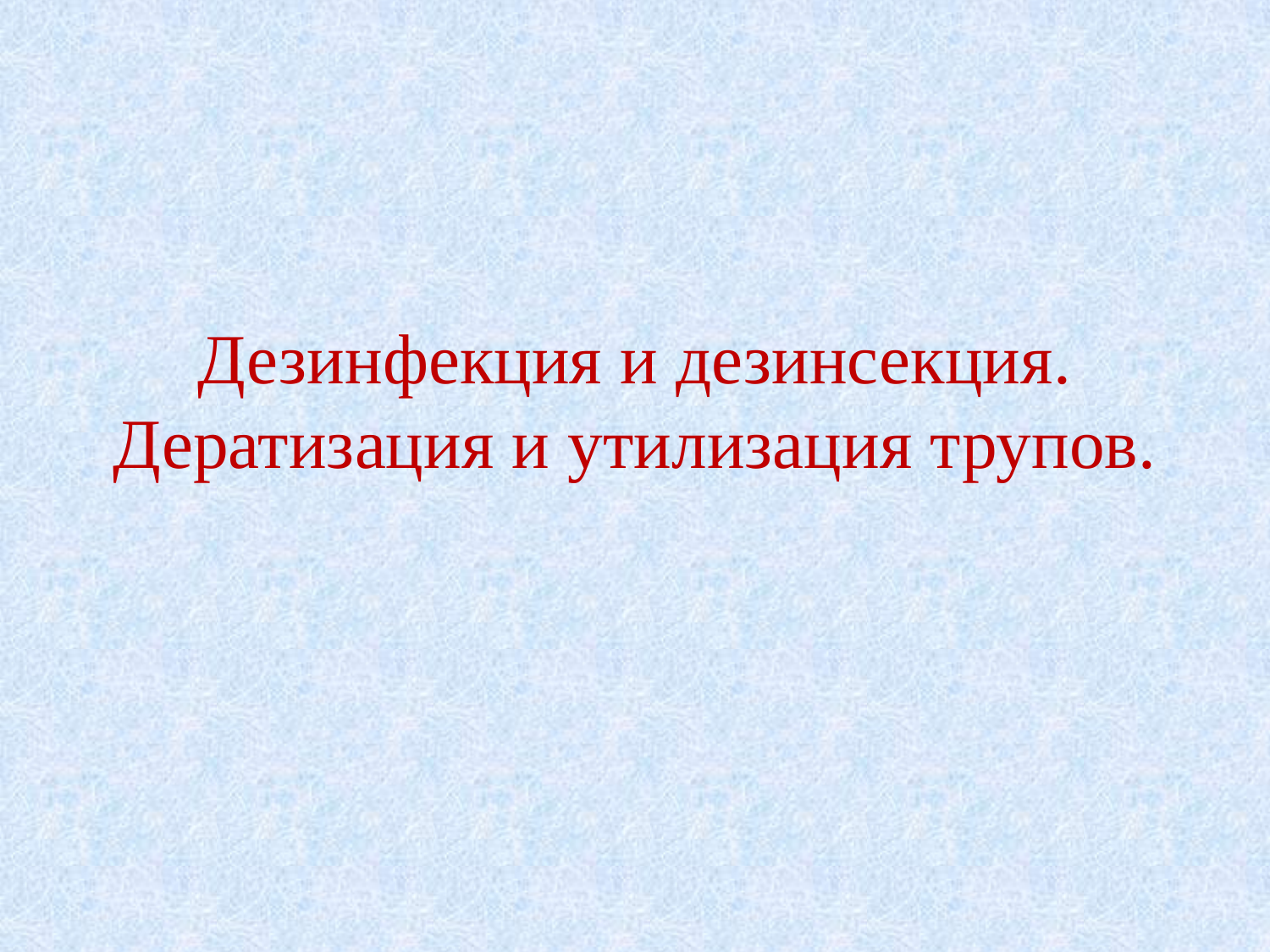

# Дезинфекция и дезинсекция. Дератизация и утилизация трупов.